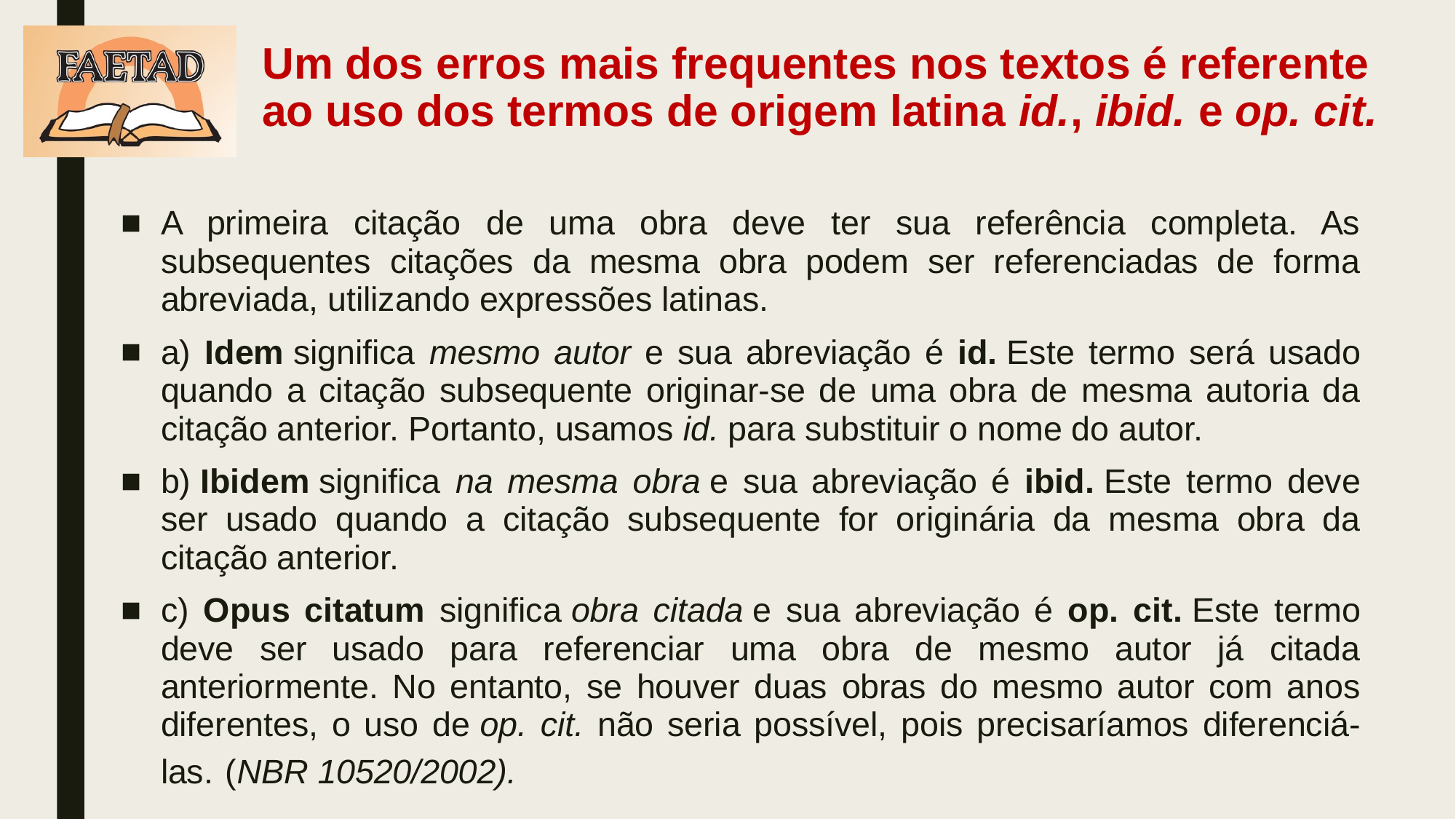

# Um dos erros mais frequentes nos textos é referente ao uso dos termos de origem latina id., ibid. e op. cit.
A primeira citação de uma obra deve ter sua referência completa. As subsequentes citações da mesma obra podem ser referenciadas de forma abreviada, utilizando expressões latinas.
a) Idem significa mesmo autor e sua abreviação é id. Este termo será usado quando a citação subsequente originar-se de uma obra de mesma autoria da citação anterior. Portanto, usamos id. para substituir o nome do autor.
b) Ibidem significa na mesma obra e sua abreviação é ibid. Este termo deve ser usado quando a citação subsequente for originária da mesma obra da citação anterior.
c) Opus citatum significa obra citada e sua abreviação é op. cit. Este termo deve ser usado para referenciar uma obra de mesmo autor já citada anteriormente. No entanto, se houver duas obras do mesmo autor com anos diferentes, o uso de op. cit. não seria possível, pois precisaríamos diferenciá-las. (NBR 10520/2002).